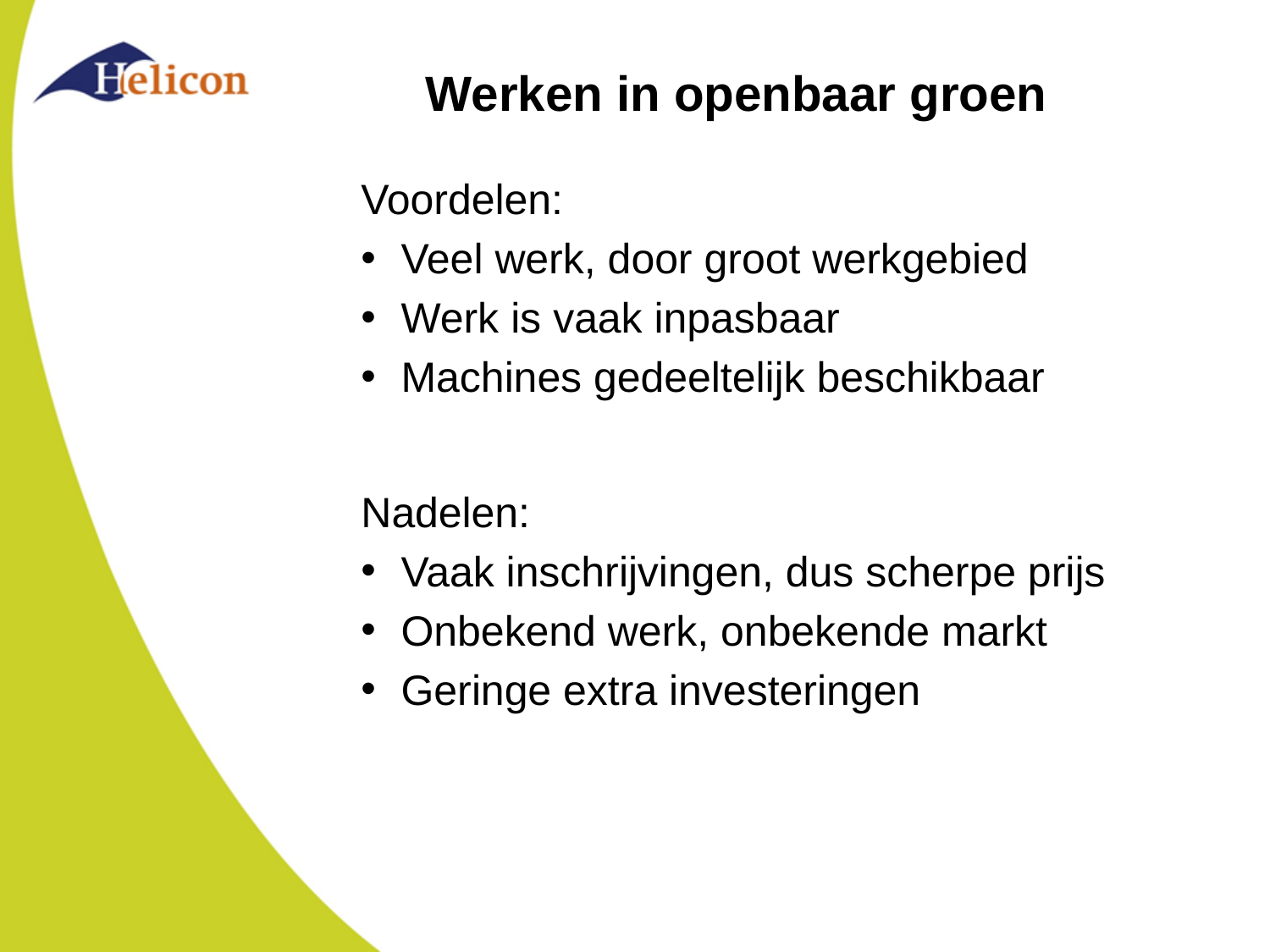

# Werken in openbaar groen
Voordelen:
Veel werk, door groot werkgebied
Werk is vaak inpasbaar
Machines gedeeltelijk beschikbaar

Nadelen:
Vaak inschrijvingen, dus scherpe prijs
Onbekend werk, onbekende markt
Geringe extra investeringen